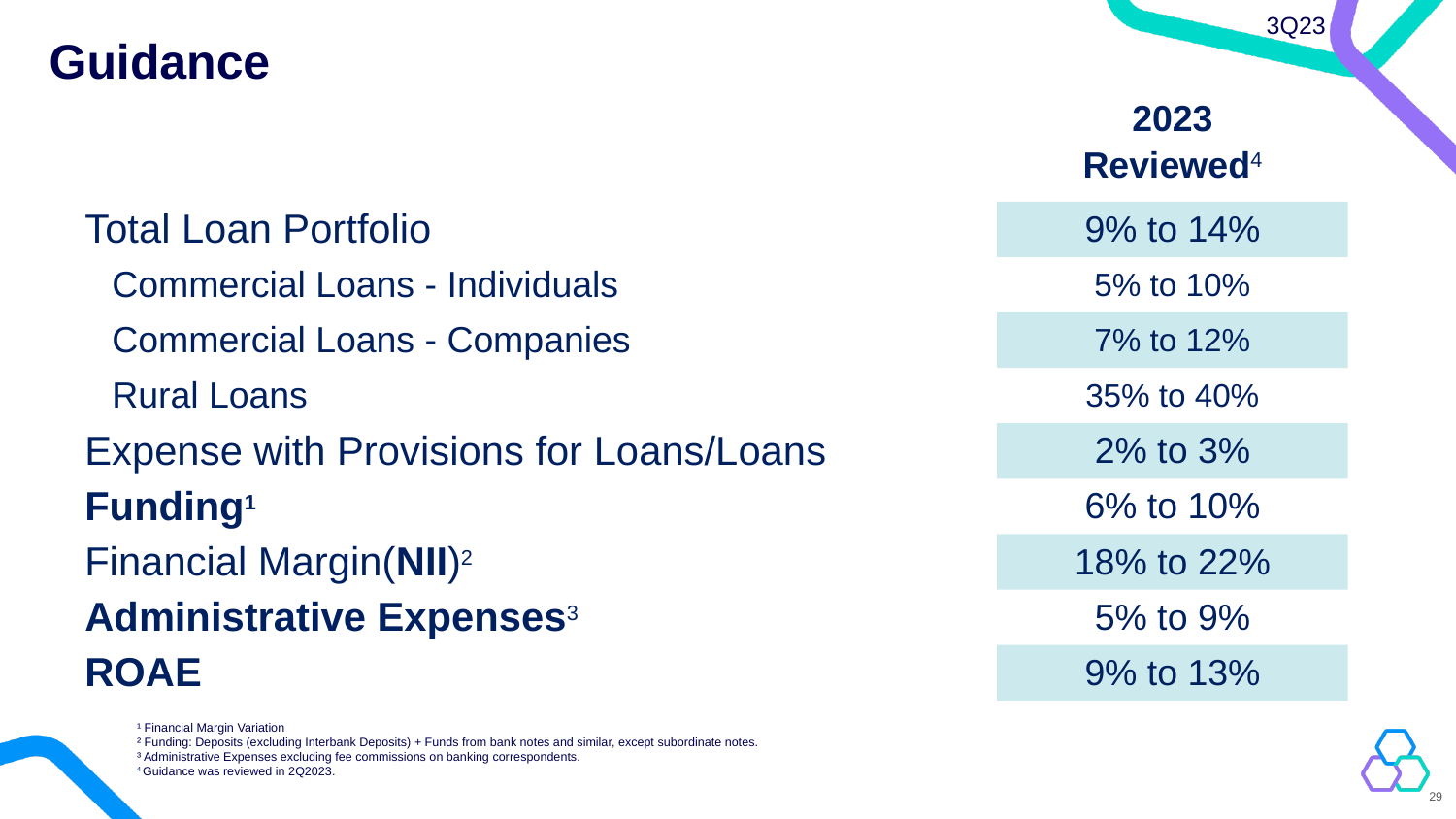

3Q23
Guidance
|  | 2023 Reviewed4 |
| --- | --- |
| Total Loan Portfolio | 9% to 14% |
| Commercial Loans - Individuals | 5% to 10% |
| Commercial Loans - Companies | 7% to 12% |
| Rural Loans | 35% to 40% |
| Expense with Provisions for Loans/Loans | 2% to 3% |
| Funding1 | 6% to 10% |
| Financial Margin(NII)2 | 18% to 22% |
| Administrative Expenses3 | 5% to 9% |
| ROAE | 9% to 13% |
¹ Financial Margin Variation
² Funding: Deposits (excluding Interbank Deposits) + Funds from bank notes and similar, except subordinate notes.
³ Administrative Expenses excluding fee commissions on banking correspondents.
4 Guidance was reviewed in 2Q2023.
29